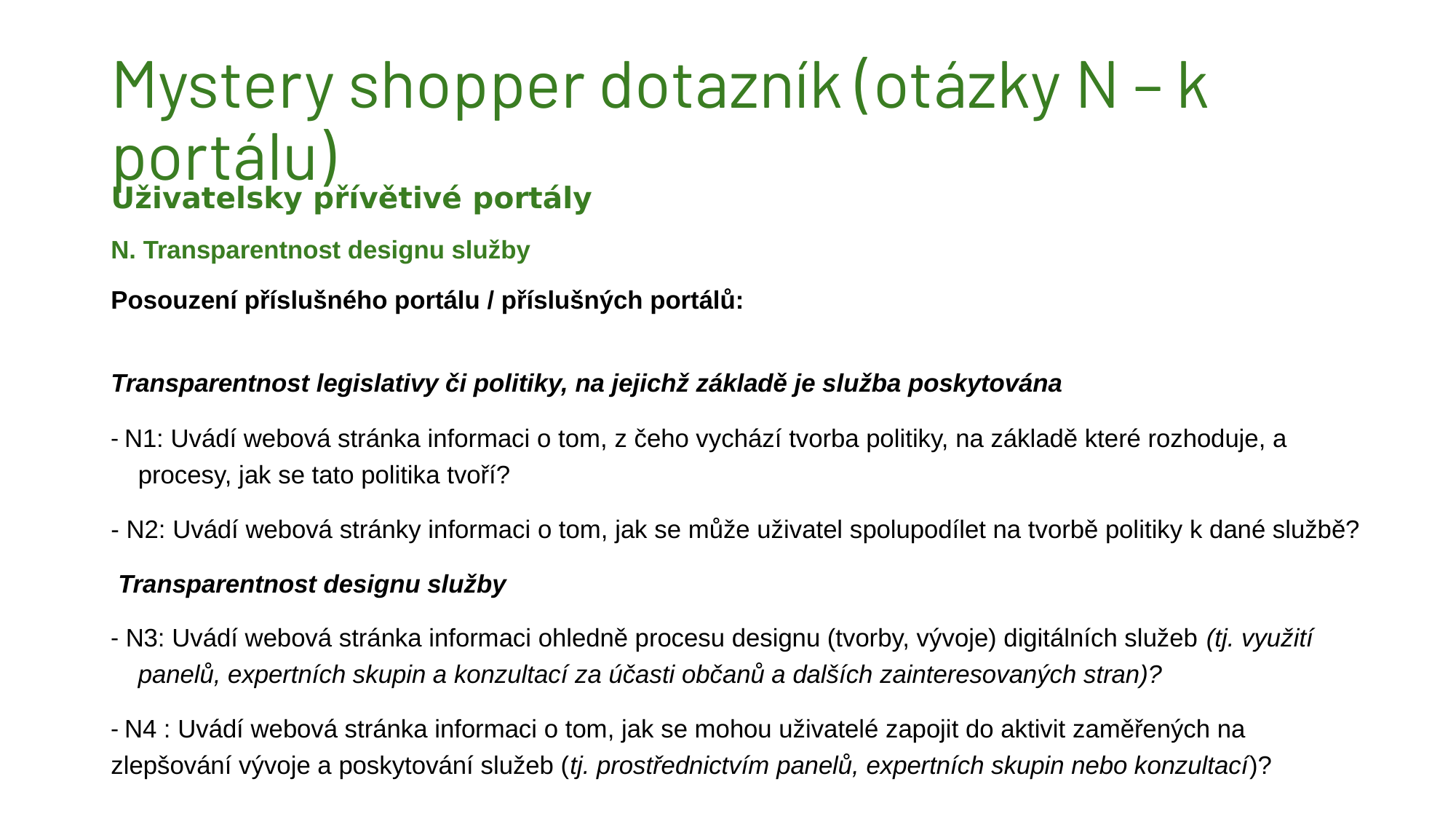

# Mystery shopper dotazník (otázky N – k portálu)
Uživatelsky přívětivé portály
N. Transparentnost designu služby
Posouzení příslušného portálu / příslušných portálů:

Transparentnost legislativy či politiky, na jejichž základě je služba poskytována
- N1: Uvádí webová stránka informaci o tom, z čeho vychází tvorba politiky, na základě které rozhoduje, a procesy, jak se tato politika tvoří?
- N2: Uvádí webová stránky informaci o tom, jak se může uživatel spolupodílet na tvorbě politiky k dané službě?
 Transparentnost designu služby
- N3: Uvádí webová stránka informaci ohledně procesu designu (tvorby, vývoje) digitálních služeb (tj. využití panelů, expertních skupin a konzultací za účasti občanů a dalších zainteresovaných stran)?
- N4 : Uvádí webová stránka informaci o tom, jak se mohou uživatelé zapojit do aktivit zaměřených na zlepšování vývoje a poskytování služeb (tj. prostřednictvím panelů, expertních skupin nebo konzultací)?